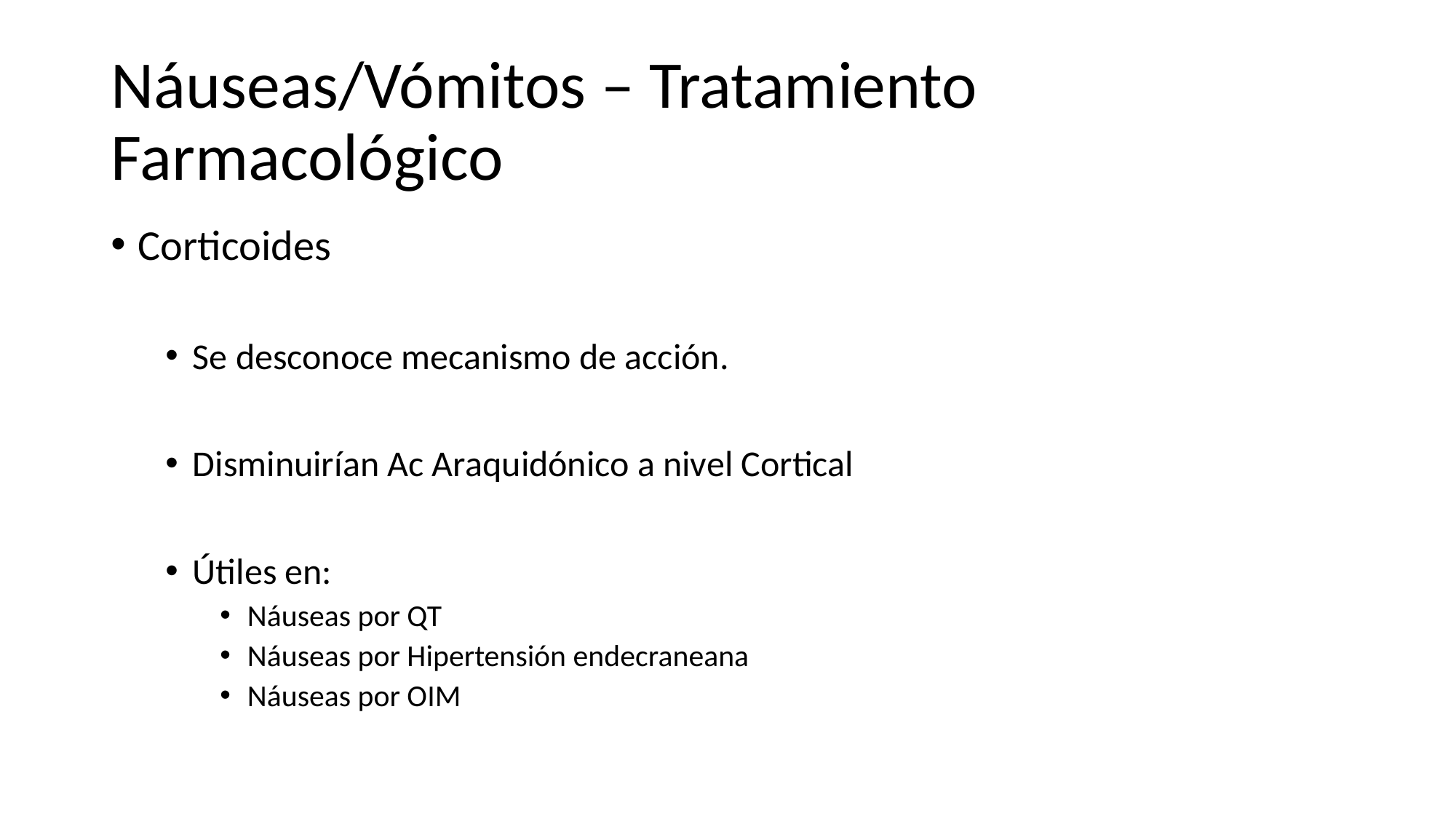

# Náuseas/Vómitos – Tratamiento Farmacológico
Corticoides

Se desconoce mecanismo de acción.

Disminuirían Ac Araquidónico a nivel Cortical

Útiles en:
Náuseas por QT
Náuseas por Hipertensión endecraneana
Náuseas por OIM